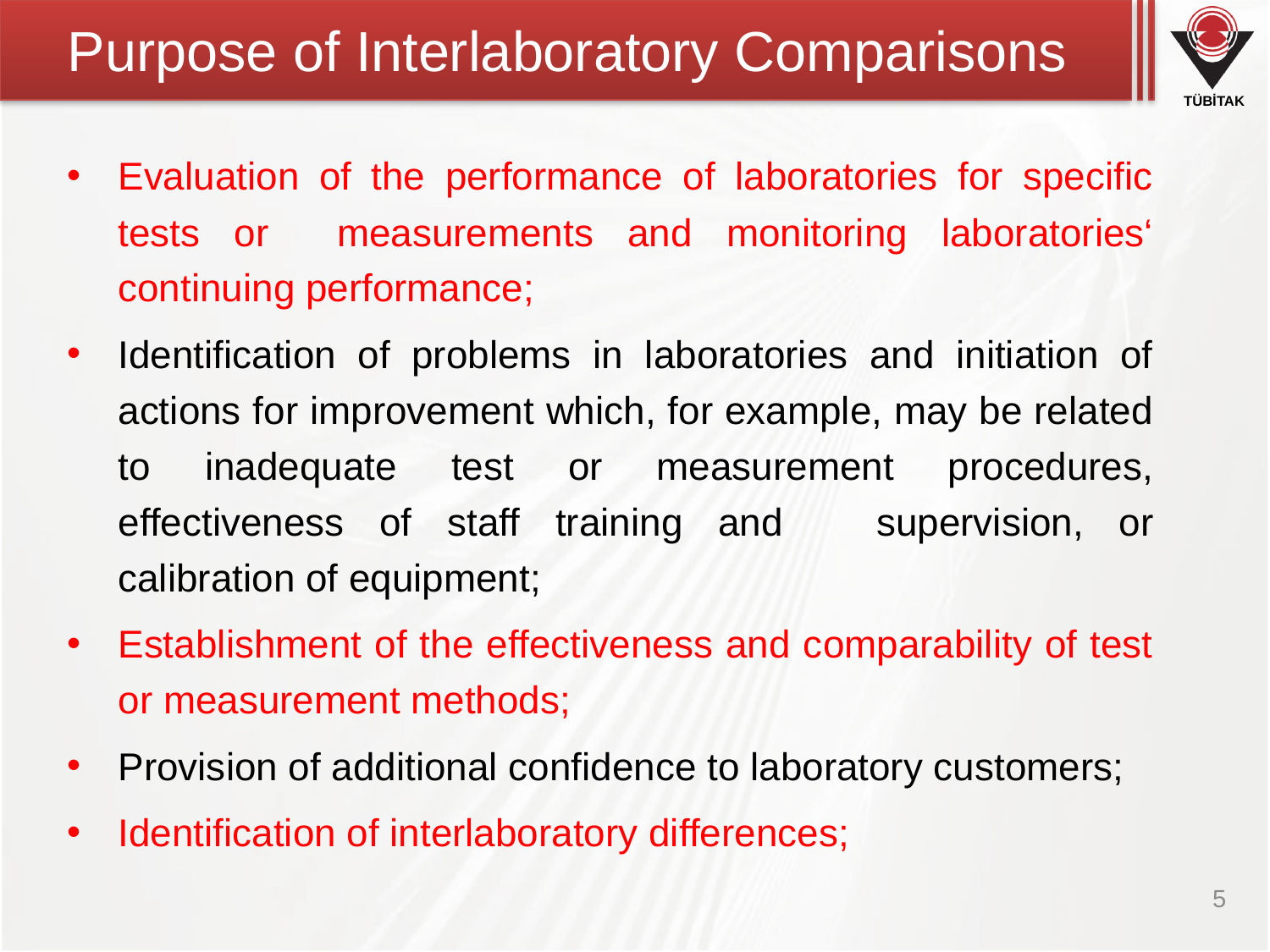

# Purpose of Interlaboratory Comparisons
Evaluation of the performance of laboratories for specific tests or  measurements and monitoring laboratories‘ continuing performance;
Identification of problems in laboratories and initiation of actions for improvement which, for example, may be related to inadequate test or measurement procedures, effectiveness of staff training and 	supervision, or calibration of equipment;
Establishment of the effectiveness and comparability of test or measurement methods;
Provision of additional confidence to laboratory customers;
Identification of interlaboratory differences;
5